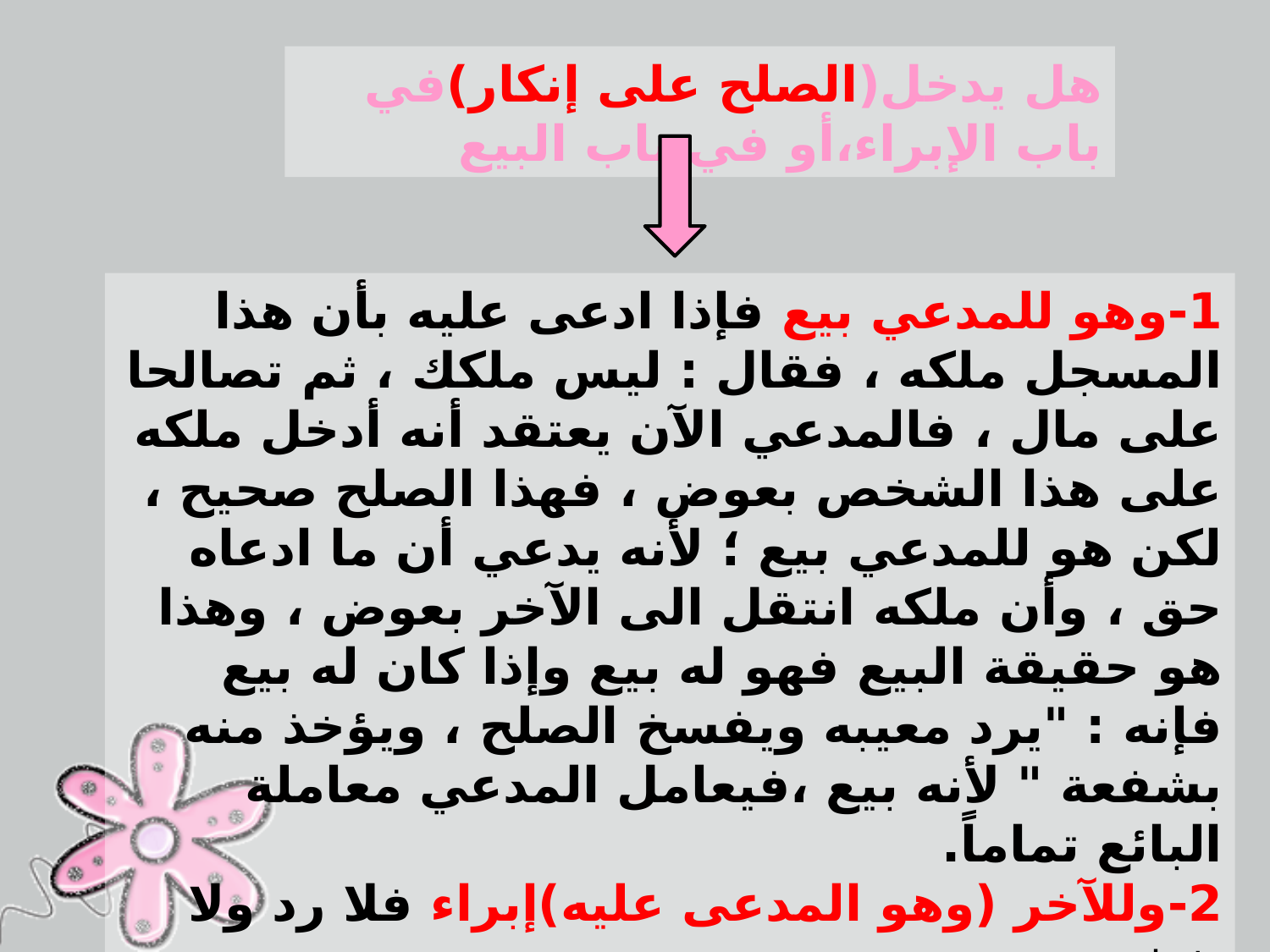

هل يدخل(الصلح على إنكار)في باب الإبراء،أو في باب البيع

1-وهو للمدعي بيع فإذا ادعى عليه بأن هذا المسجل ملكه ، فقال : ليس ملكك ، ثم تصالحا على مال ، فالمدعي الآن يعتقد أنه أدخل ملكه على هذا الشخص بعوض ، فهذا الصلح صحيح ، لكن هو للمدعي بيع ؛ لأنه يدعي أن ما ادعاه حق ، وأن ملكه انتقل الى الآخر بعوض ، وهذا هو حقيقة البيع فهو له بيع وإذا كان له بيع فإنه : "يرد معيبه ويفسخ الصلح ، ويؤخذ منه بشفعة " لأنه بيع ،فيعامل المدعي معاملة البائع تماماً.
2-وللآخر (وهو المدعى عليه)إبراء فلا رد ولا شفعة.